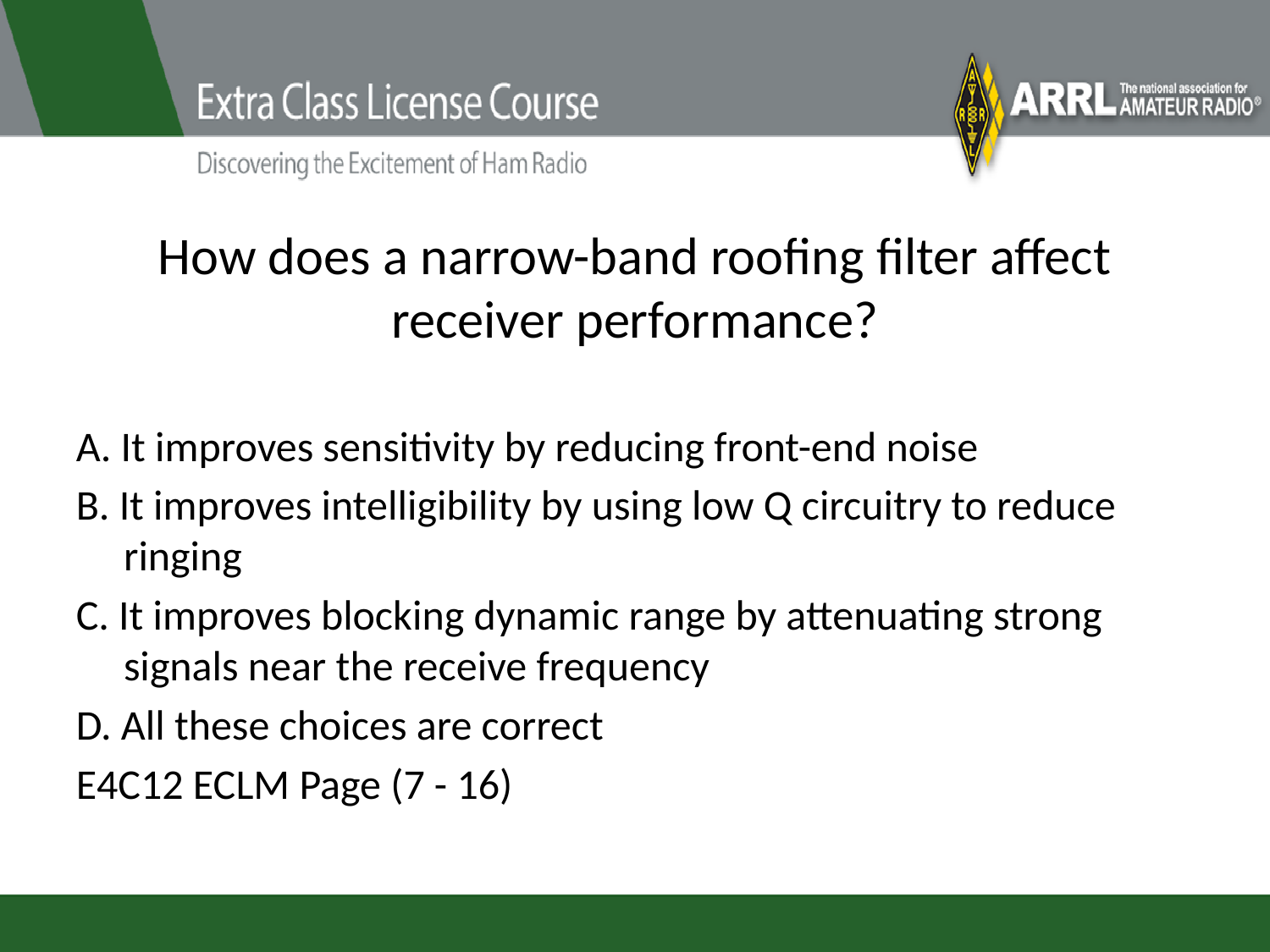

# How does a narrow-band roofing filter affect receiver performance?
A. It improves sensitivity by reducing front-end noise
B. It improves intelligibility by using low Q circuitry to reduce ringing
C. It improves blocking dynamic range by attenuating strong signals near the receive frequency
D. All these choices are correct
E4C12 ECLM Page (7 - 16)